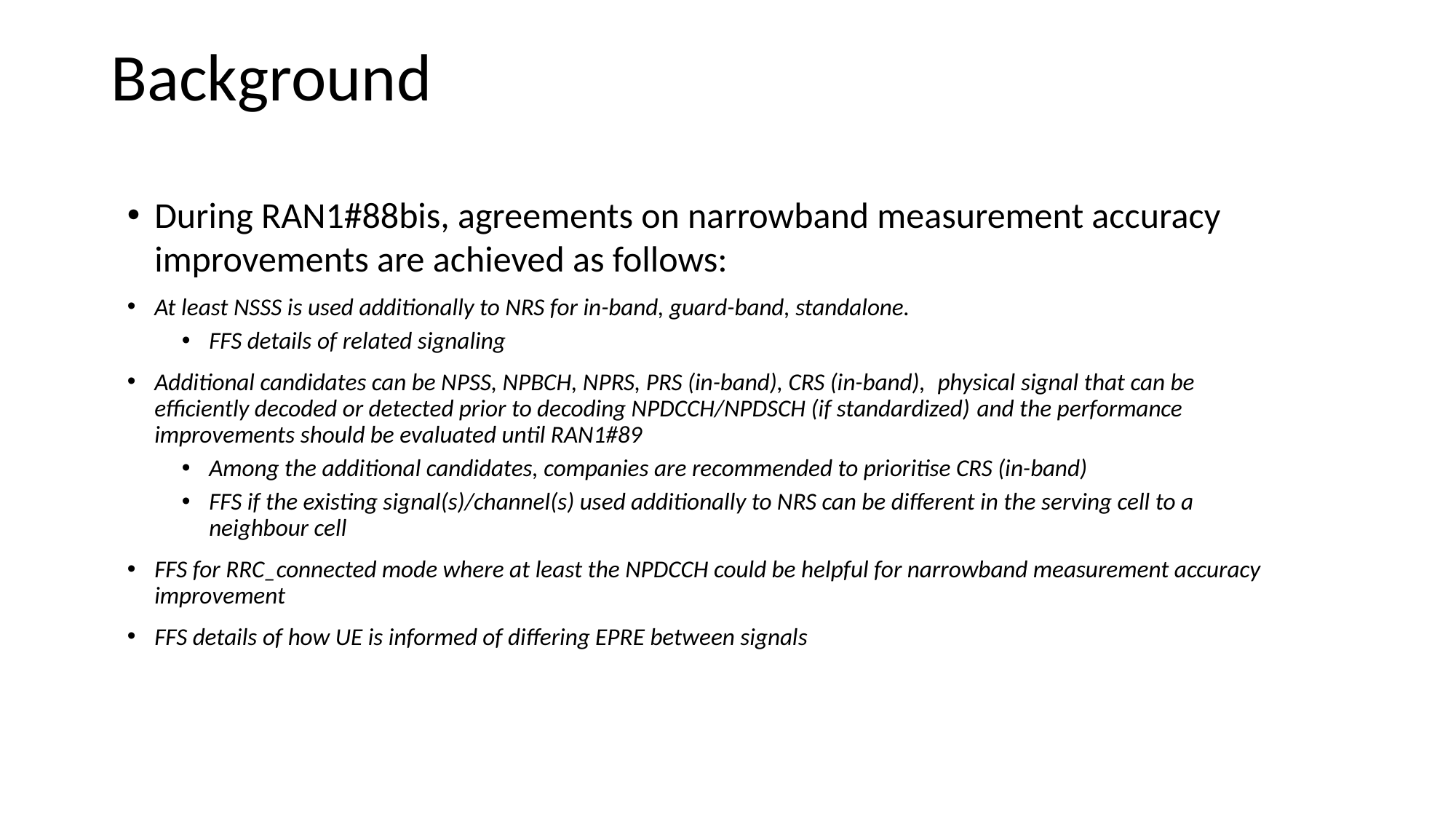

# Background
During RAN1#88bis, agreements on narrowband measurement accuracy improvements are achieved as follows:
At least NSSS is used additionally to NRS for in-band, guard-band, standalone.
FFS details of related signaling
Additional candidates can be NPSS, NPBCH, NPRS, PRS (in-band), CRS (in-band),  physical signal that can be efficiently decoded or detected prior to decoding NPDCCH/NPDSCH (if standardized) and the performance improvements should be evaluated until RAN1#89
Among the additional candidates, companies are recommended to prioritise CRS (in-band)
FFS if the existing signal(s)/channel(s) used additionally to NRS can be different in the serving cell to a neighbour cell
FFS for RRC_connected mode where at least the NPDCCH could be helpful for narrowband measurement accuracy improvement
FFS details of how UE is informed of differing EPRE between signals